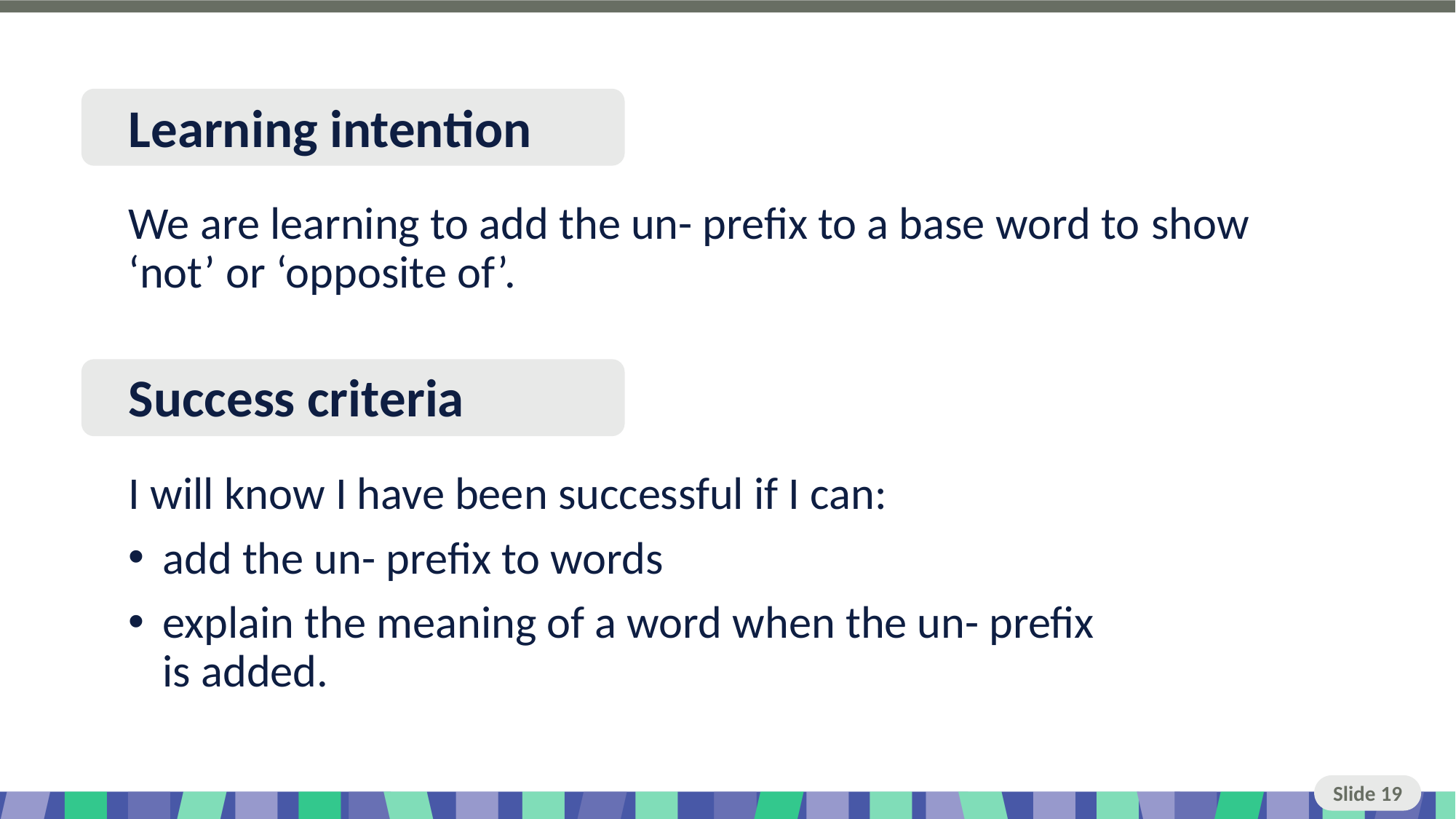

# Learning intention
We are learning to add the un- prefix to a base word to show ‘not’ or ‘opposite of’.
Success criteria
I will know I have been successful if I can:
add the un- prefix to words
explain the meaning of a word when the un- prefix is added.